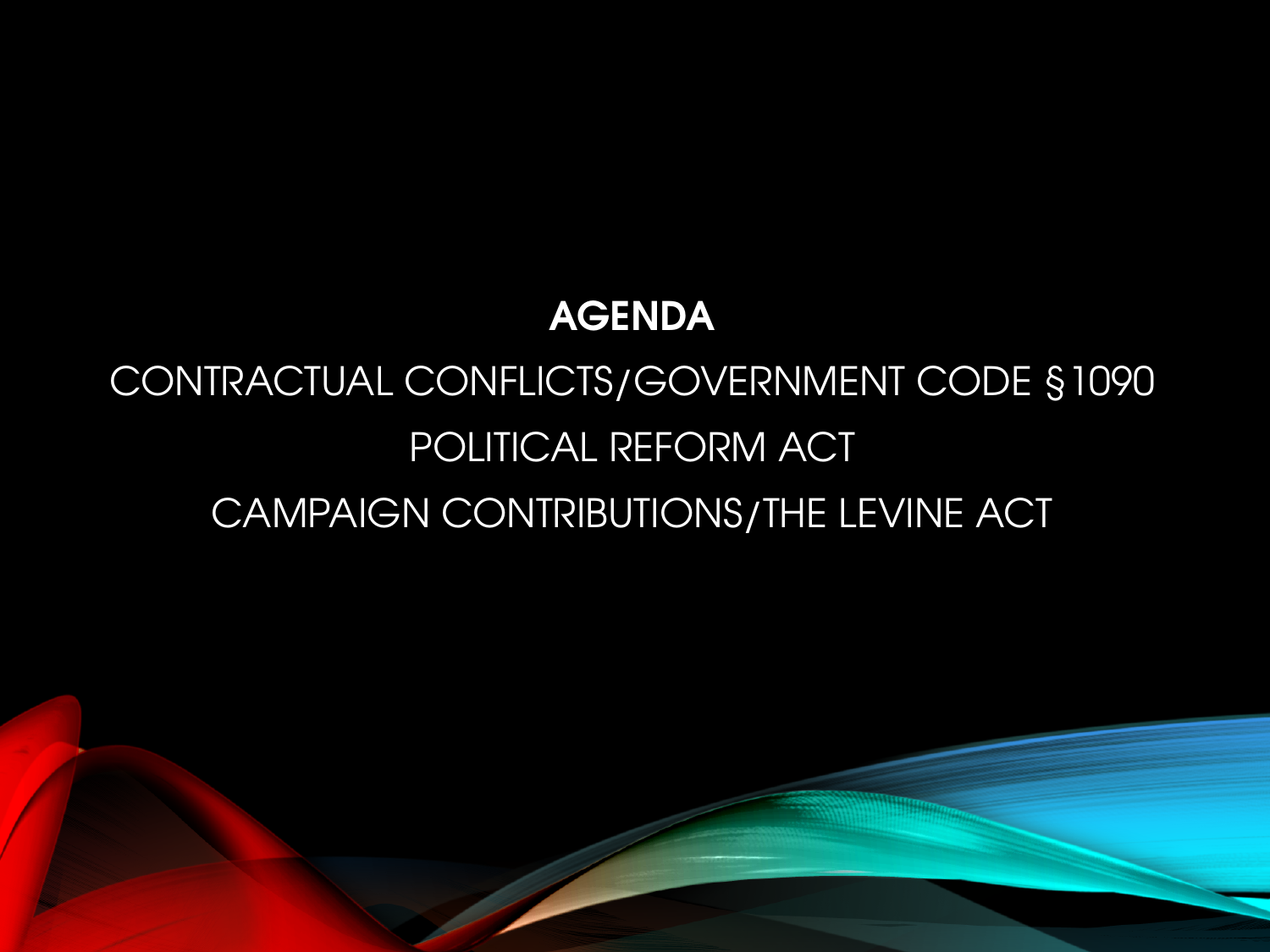

# Agenda Contractual Conflicts/Government Code §1090 Political Reform Act Campaign Contributions/the Levine Act